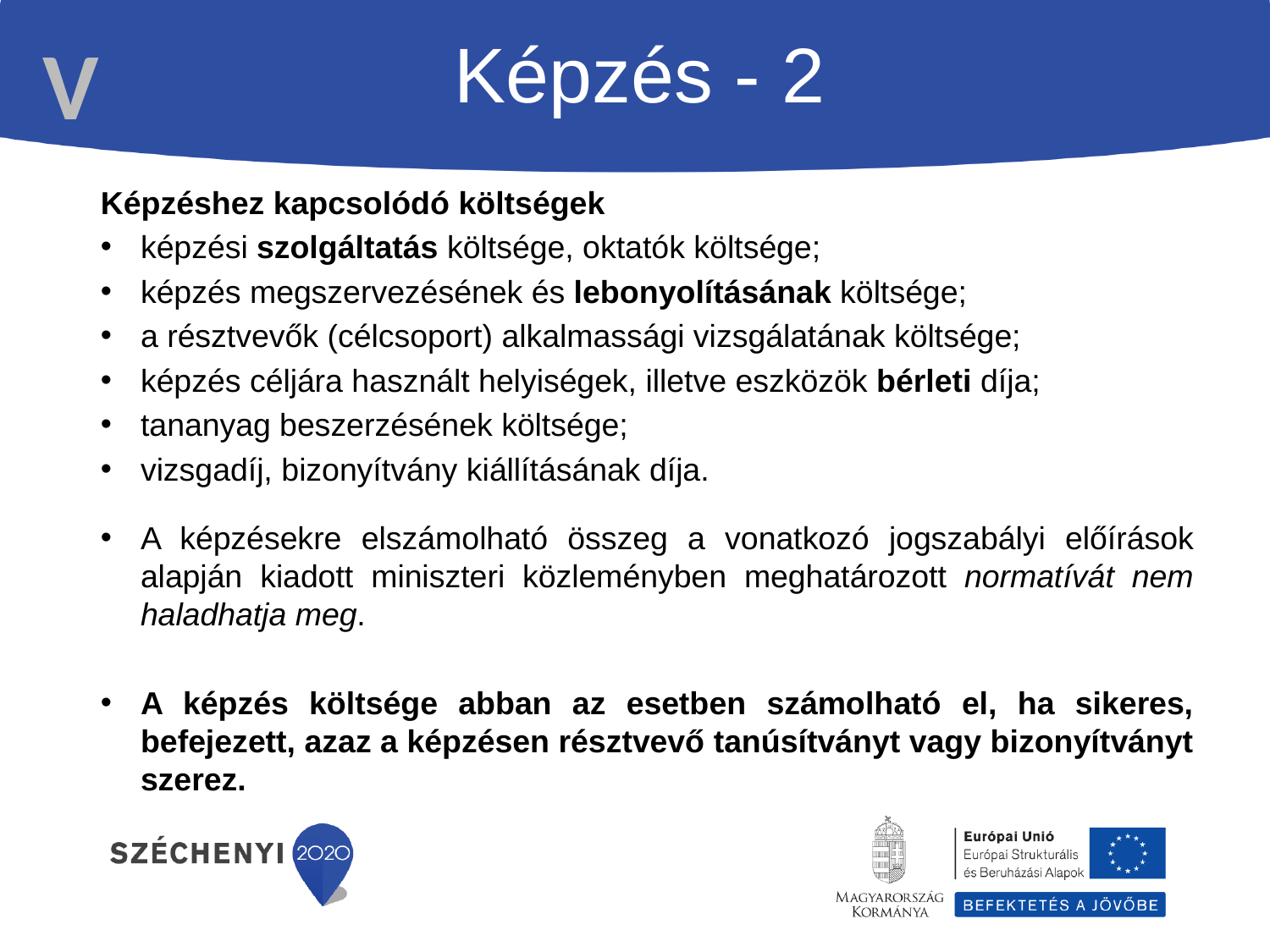

V
Képzés - 2

Képzéshez kapcsolódó költségek
képzési szolgáltatás költsége, oktatók költsége;
képzés megszervezésének és lebonyolításának költsége;
a résztvevők (célcsoport) alkalmassági vizsgálatának költsége;
képzés céljára használt helyiségek, illetve eszközök bérleti díja;
tananyag beszerzésének költsége;
vizsgadíj, bizonyítvány kiállításának díja.

A képzésekre elszámolható összeg a vonatkozó jogszabályi előírások alapján kiadott miniszteri közleményben meghatározott normatívát nem haladhatja meg.

A képzés költsége abban az esetben számolható el, ha sikeres, befejezett, azaz a képzésen résztvevő tanúsítványt vagy bizonyítványt szerez.